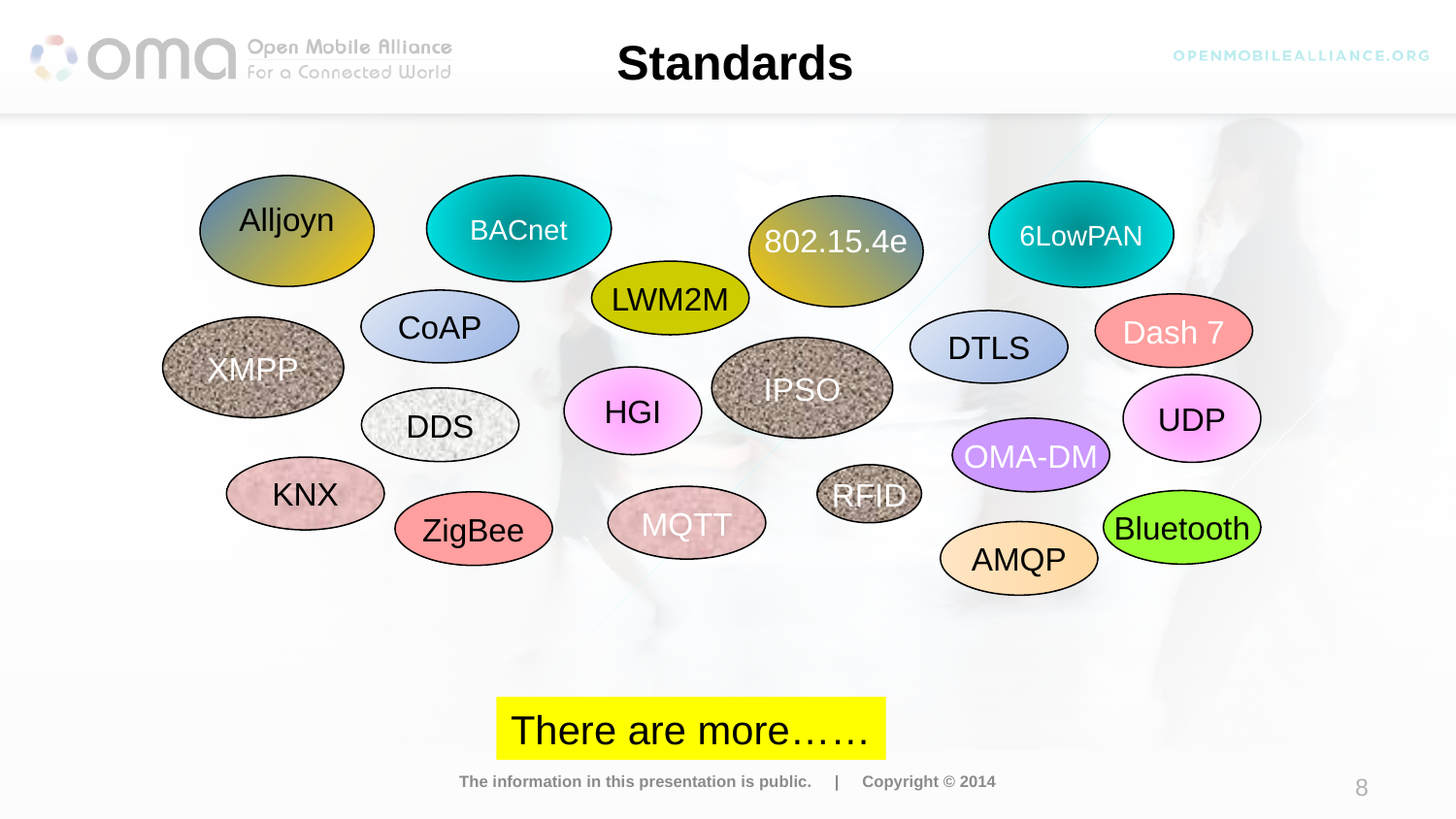

# Standards
Alljoyn

BACnet
6LowPAN
802.15.4e

LWM2M
CoAP
Dash 7
DTLS
XMPP
IPSO
HGI
UDP
DDS
OMA-DM
KNX
RFID
MQTT
Bluetooth
ZigBee
AMQP
There are more……
The information in this presentation is public.     |     Copyright © 2014
8